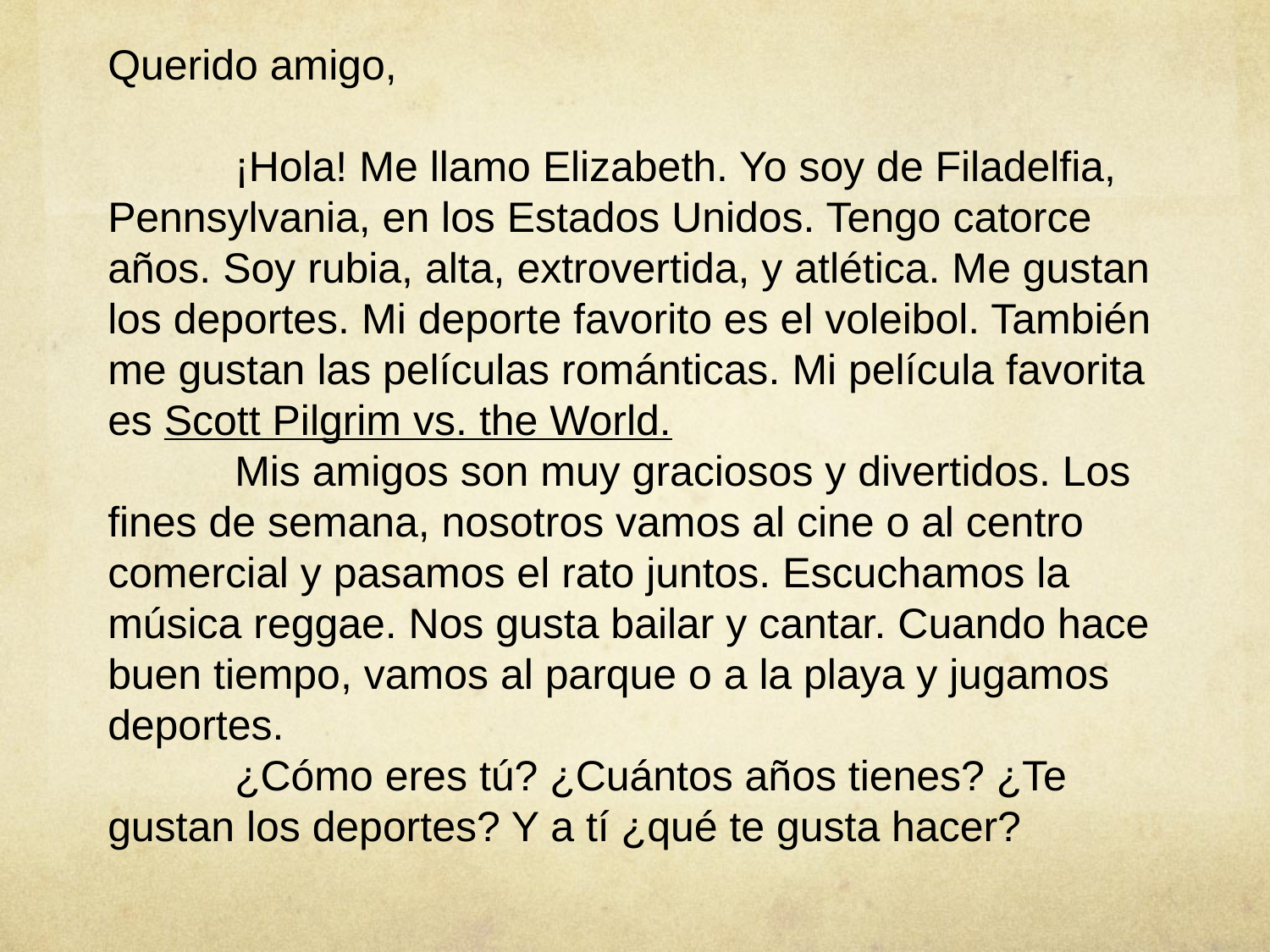

Querido amigo,

	¡Hola! Me llamo Elizabeth. Yo soy de Filadelfia, Pennsylvania, en los Estados Unidos. Tengo catorce años. Soy rubia, alta, extrovertida, y atlética. Me gustan los deportes. Mi deporte favorito es el voleibol. También me gustan las películas románticas. Mi película favorita es Scott Pilgrim vs. the World.
	Mis amigos son muy graciosos y divertidos. Los fines de semana, nosotros vamos al cine o al centro comercial y pasamos el rato juntos. Escuchamos la música reggae. Nos gusta bailar y cantar. Cuando hace buen tiempo, vamos al parque o a la playa y jugamos deportes.
	¿Cómo eres tú? ¿Cuántos años tienes? ¿Te gustan los deportes? Y a tí ¿qué te gusta hacer?

												Tu amiga,
												Elizabeth